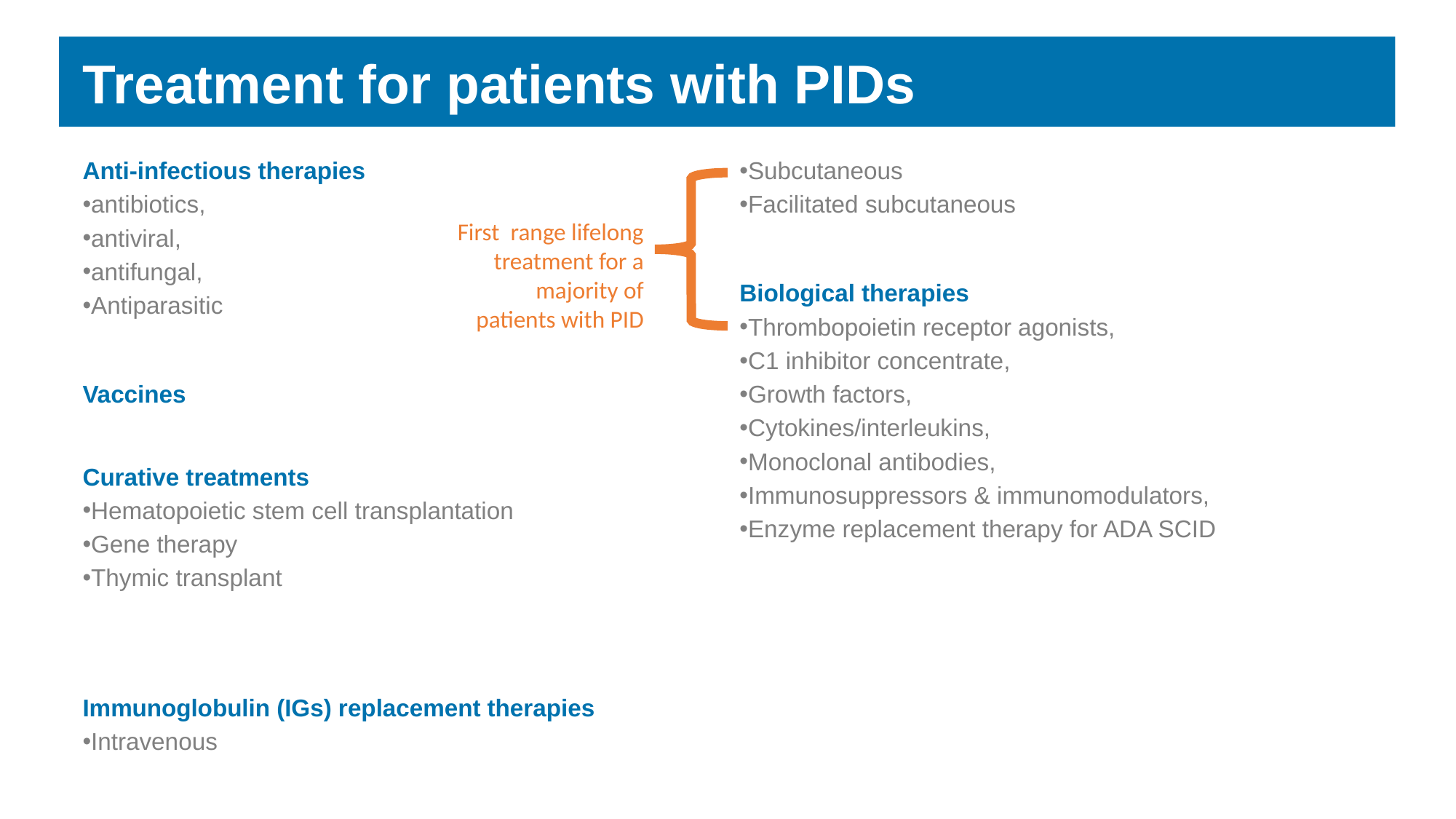

Treatment for patients with PIDs
Anti-infectious therapies
antibiotics,
antiviral,
antifungal,
Antiparasitic

Vaccines

Curative treatments
Hematopoietic stem cell transplantation
Gene therapy
Thymic transplant

Immunoglobulin (IGs) replacement therapies
Intravenous
Subcutaneous
Facilitated subcutaneous

Biological therapies
Thrombopoietin receptor agonists,
C1 inhibitor concentrate,
Growth factors,
Cytokines/interleukins,
Monoclonal antibodies,
Immunosuppressors & immunomodulators,
Enzyme replacement therapy for ADA SCID

First  range lifelong treatment for a majority of patients with PID